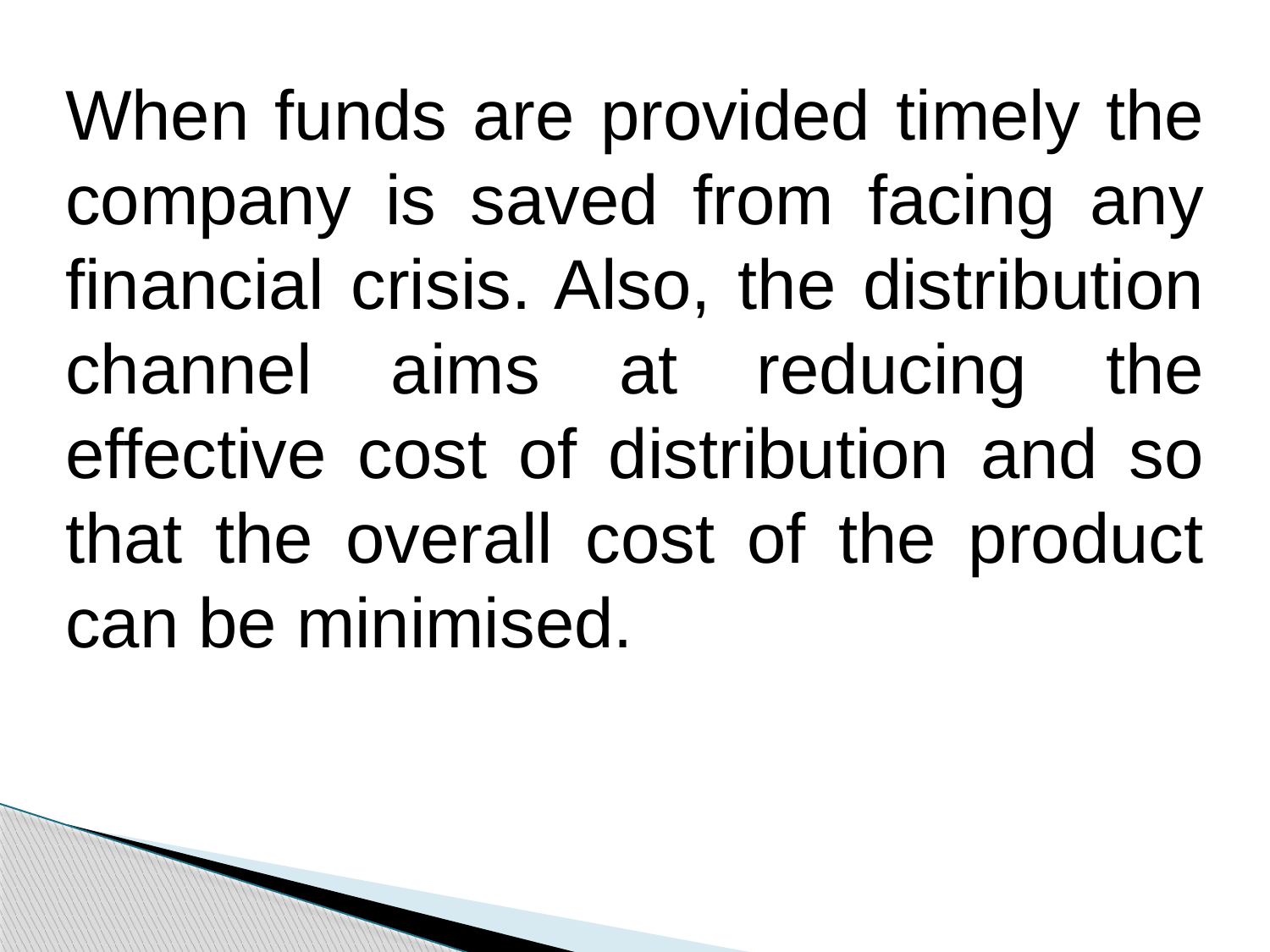

When funds are provided timely the company is saved from facing any financial crisis. Also, the distribution channel aims at reducing the effective cost of distribution and so that the overall cost of the product can be minimised.